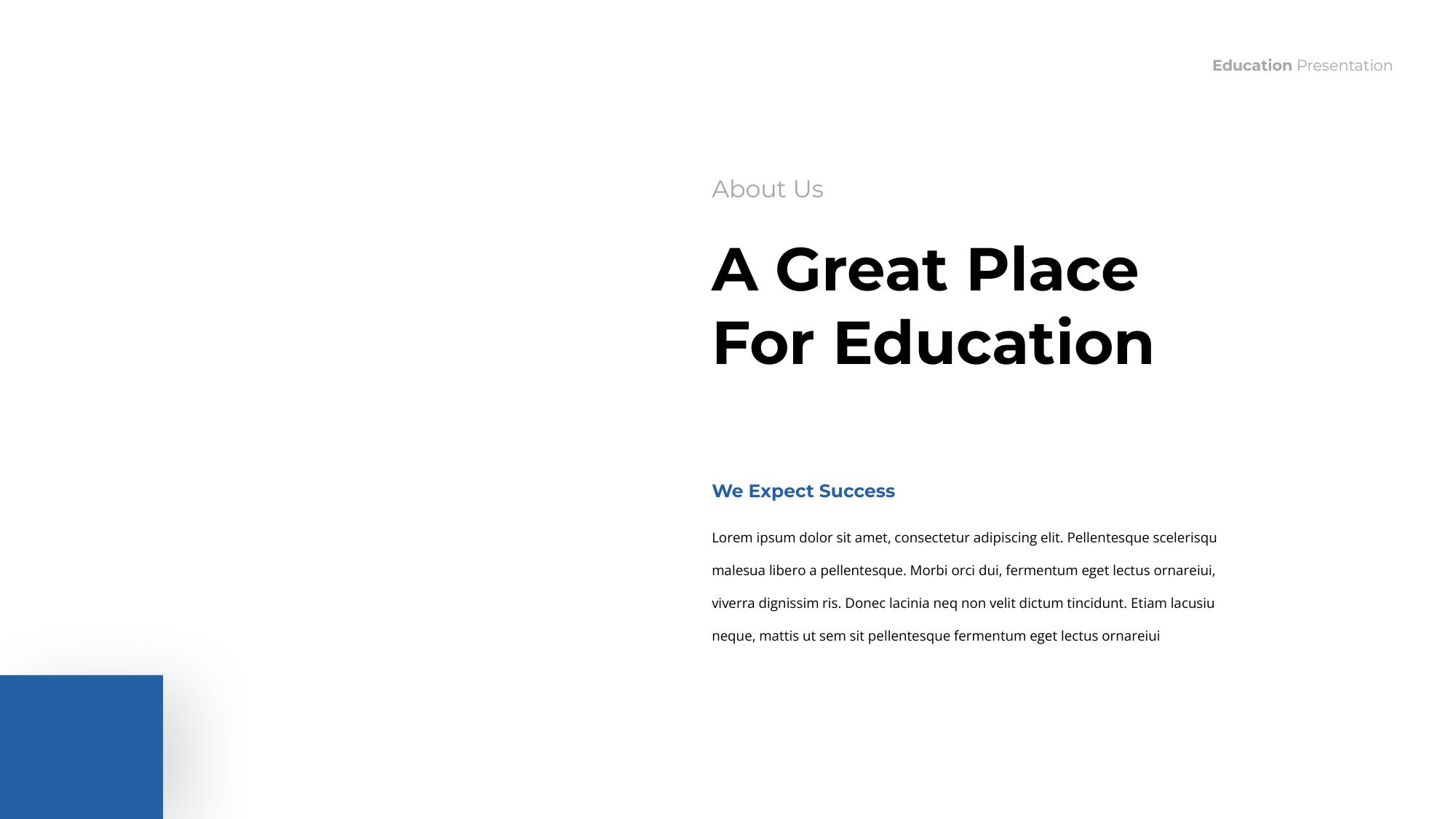

Education Presentation

About Us
A Great Place For Education
We Expect Success
Lorem ipsum dolor sit amet, consectetur adipiscing elit. Pellentesque scelerisqu malesua libero a pellentesque. Morbi orci dui, fermentum eget lectus ornareiui, viverra dignissim ris. Donec lacinia neq non velit dictum tincidunt. Etiam lacusiu neque, mattis ut sem sit pellentesque fermentum eget lectus ornareiui